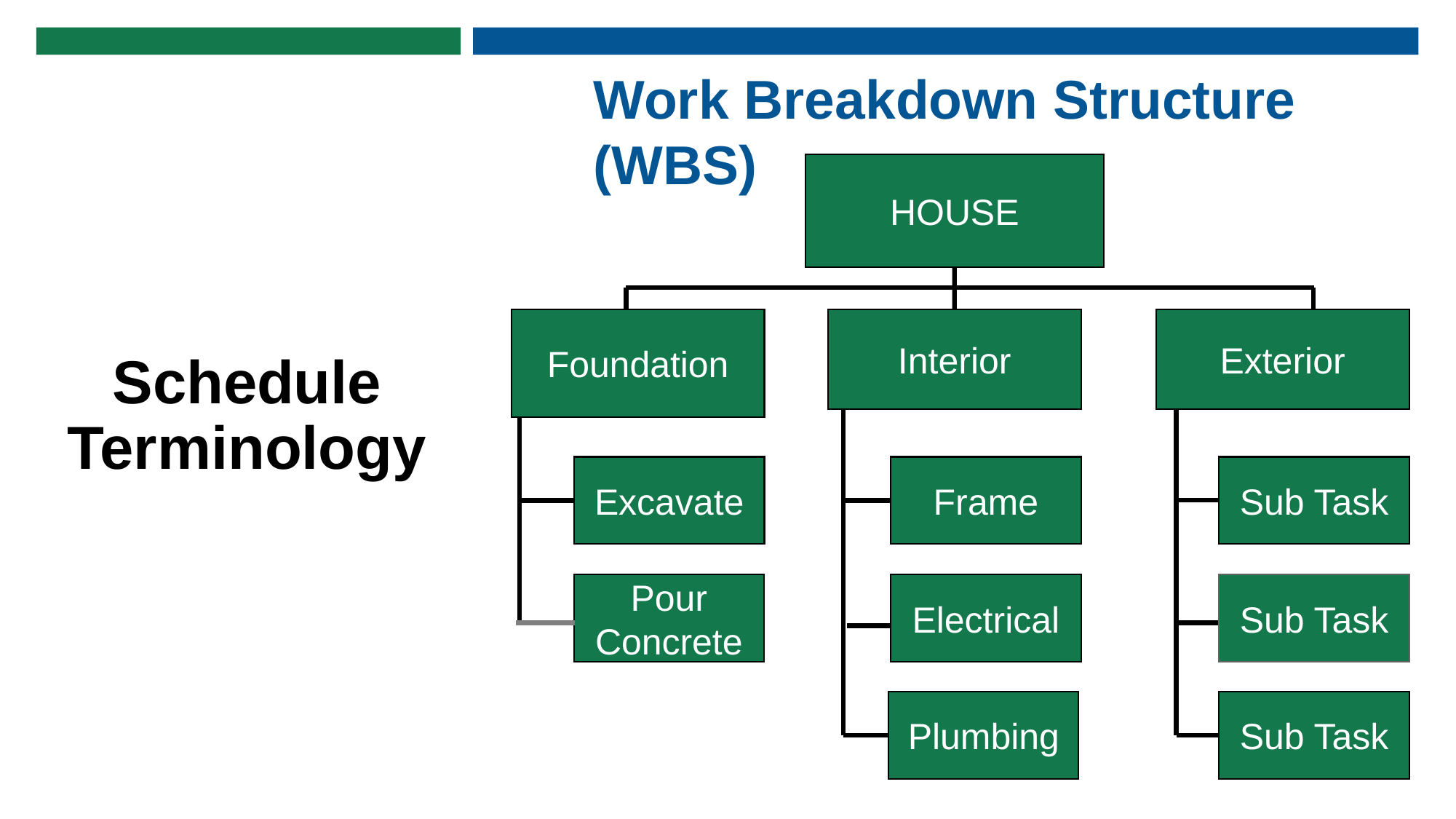

Work Breakdown Structure (WBS)
# Schedule Terminology
HOUSE
Interior
Exterior
Foundation
Excavate
Frame
Sub Task
Pour Concrete
Electrical
Sub Task
Plumbing
Sub Task